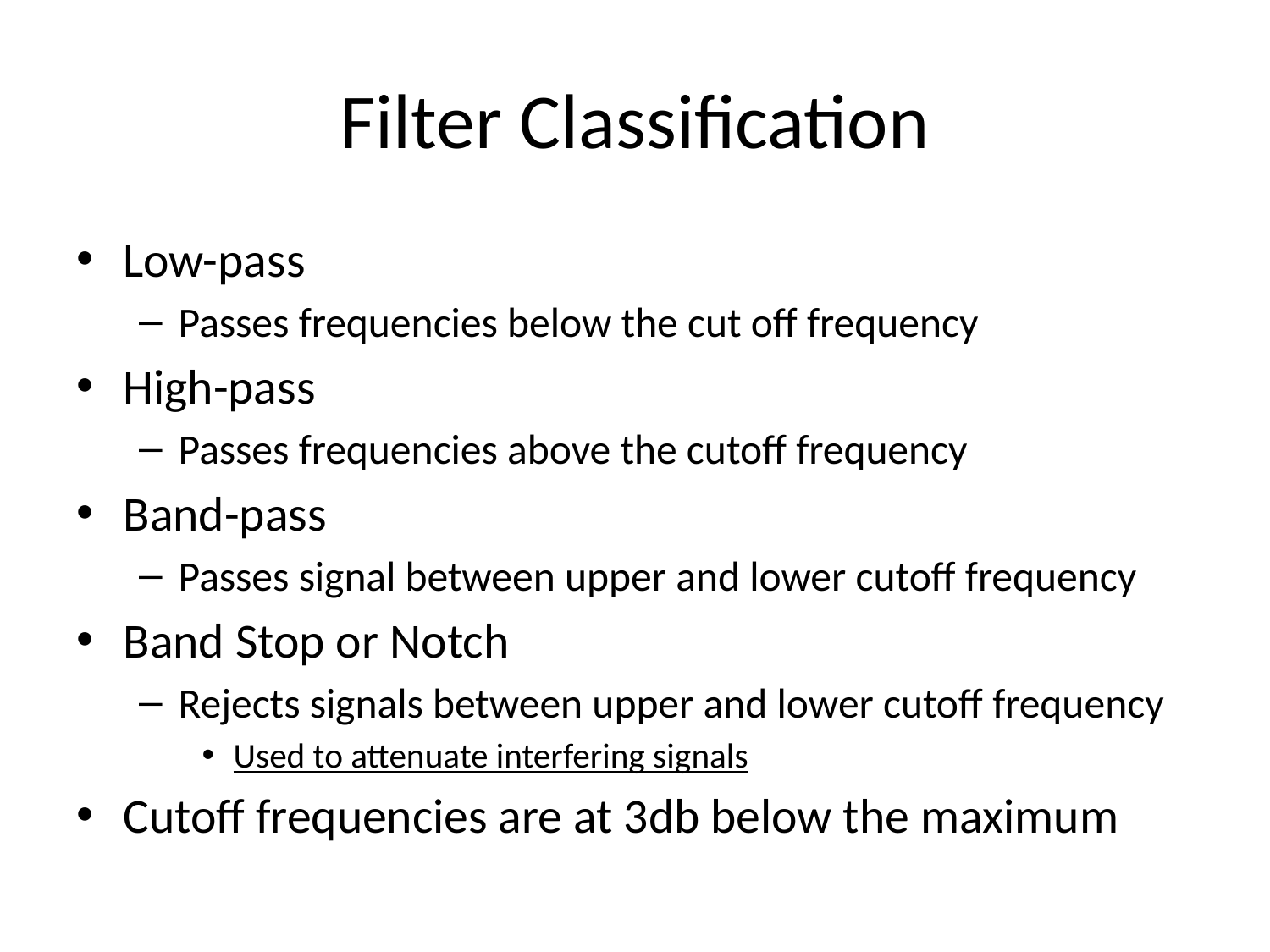

# Filter Classification
Low-pass
Passes frequencies below the cut off frequency
High-pass
Passes frequencies above the cutoff frequency
Band-pass
Passes signal between upper and lower cutoff frequency
Band Stop or Notch
Rejects signals between upper and lower cutoff frequency
Used to attenuate interfering signals
Cutoff frequencies are at 3db below the maximum